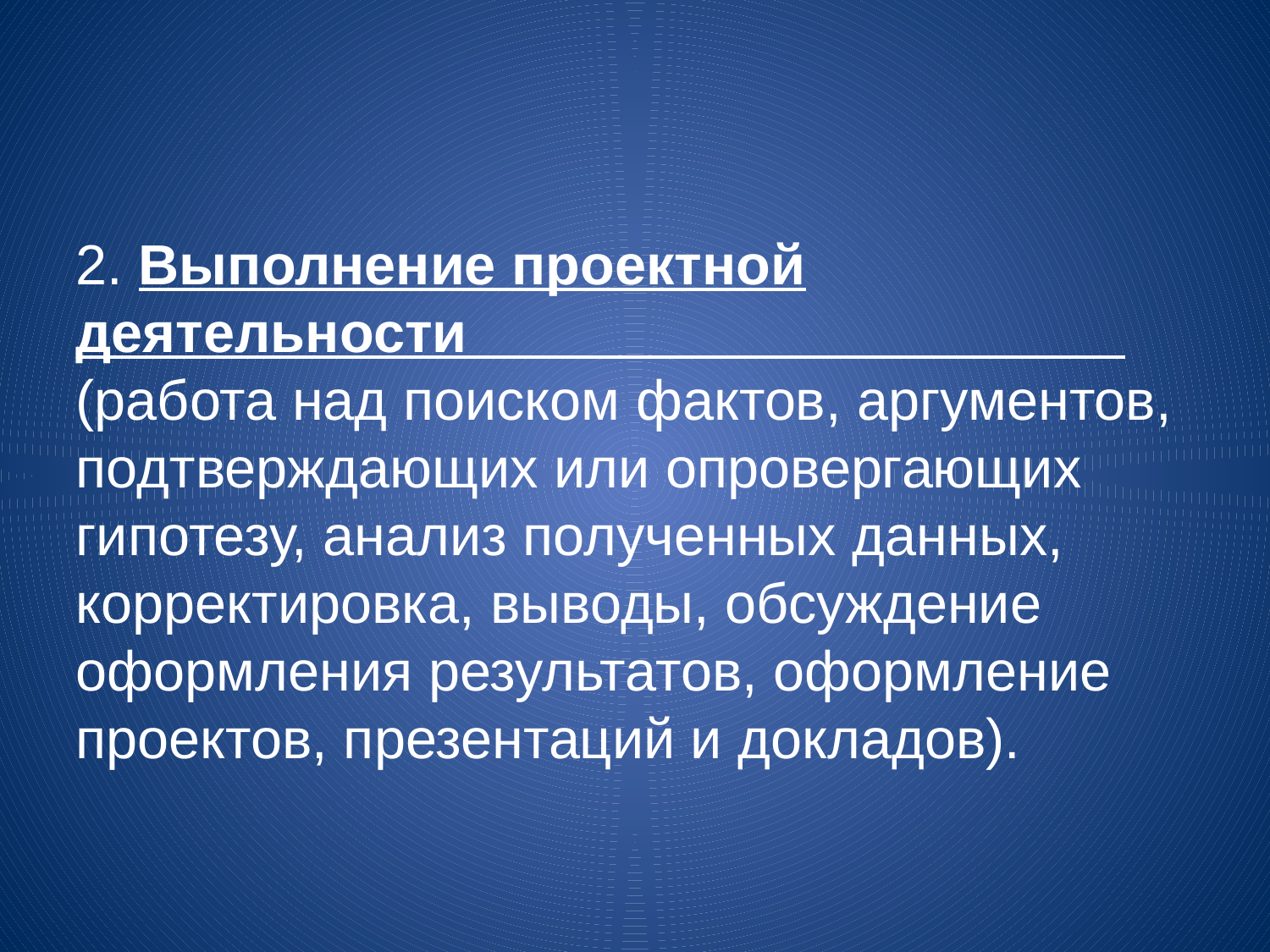

#
2. Выполнение проектной деятельности                                           (работа над поиском фактов, аргументов, подтверждающих или опровергающих гипотезу, анализ полученных данных, корректировка, выводы, обсуждение оформления результатов, оформление проектов, презентаций и докладов).